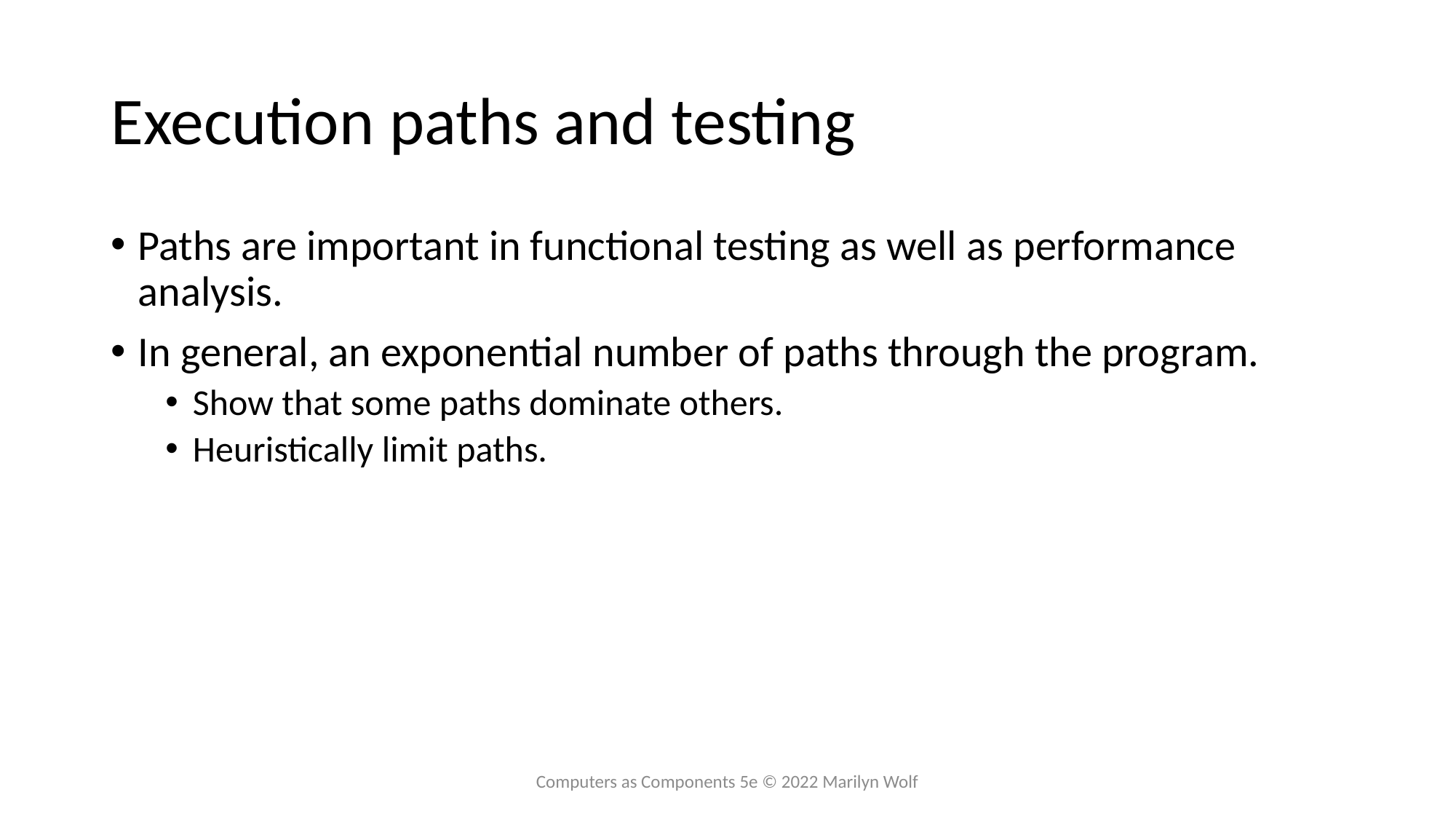

# Execution paths and testing
Paths are important in functional testing as well as performance analysis.
In general, an exponential number of paths through the program.
Show that some paths dominate others.
Heuristically limit paths.
Computers as Components 5e © 2022 Marilyn Wolf